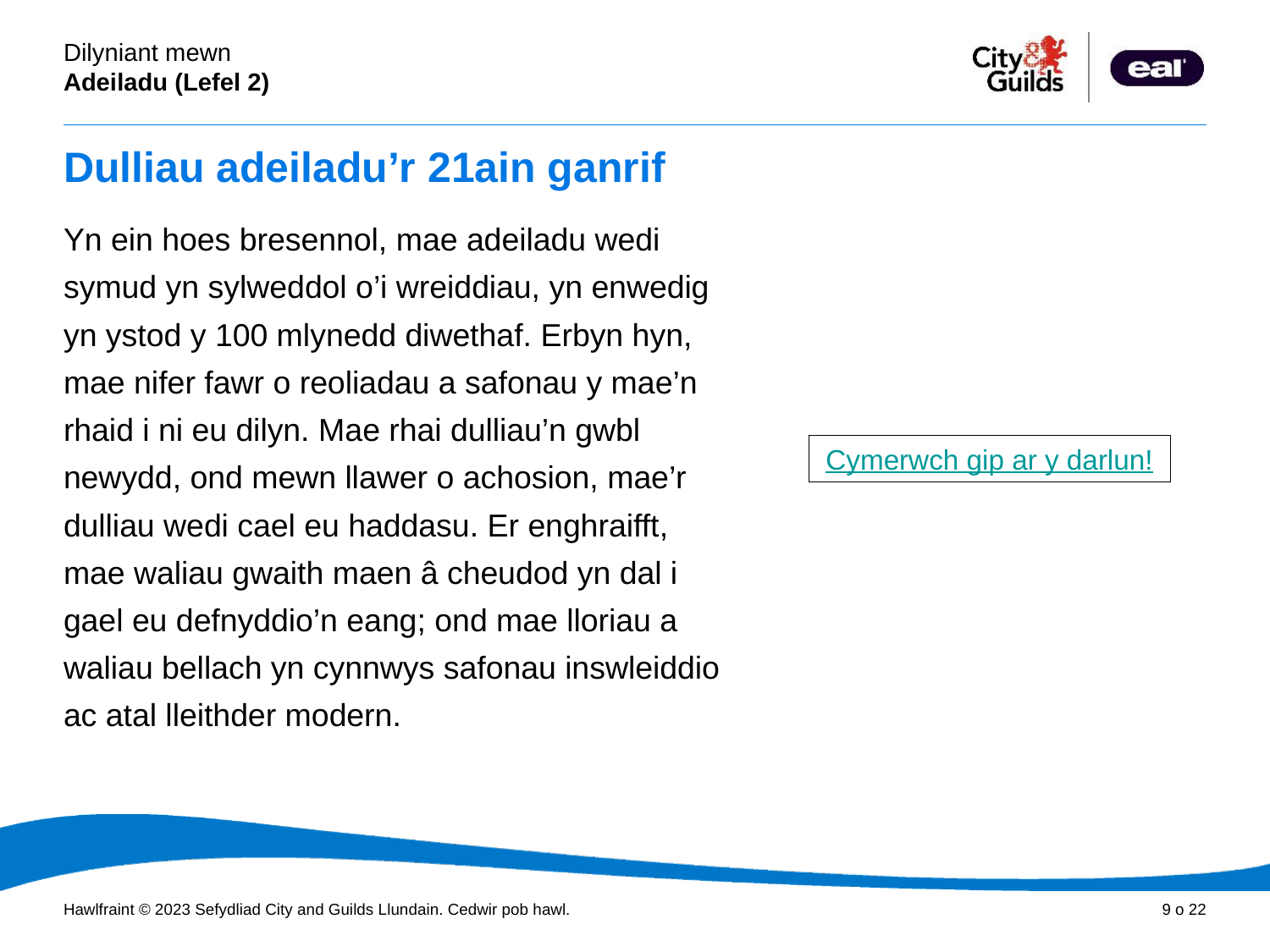

# Dulliau adeiladu’r 21ain ganrif
Yn ein hoes bresennol, mae adeiladu wedi symud yn sylweddol o’i wreiddiau, yn enwedig yn ystod y 100 mlynedd diwethaf. Erbyn hyn, mae nifer fawr o reoliadau a safonau y mae’n rhaid i ni eu dilyn. Mae rhai dulliau’n gwbl newydd, ond mewn llawer o achosion, mae’r dulliau wedi cael eu haddasu. Er enghraifft, mae waliau gwaith maen â cheudod yn dal i gael eu defnyddio’n eang; ond mae lloriau a waliau bellach yn cynnwys safonau inswleiddio ac atal lleithder modern.

Cymerwch gip ar y darlun!